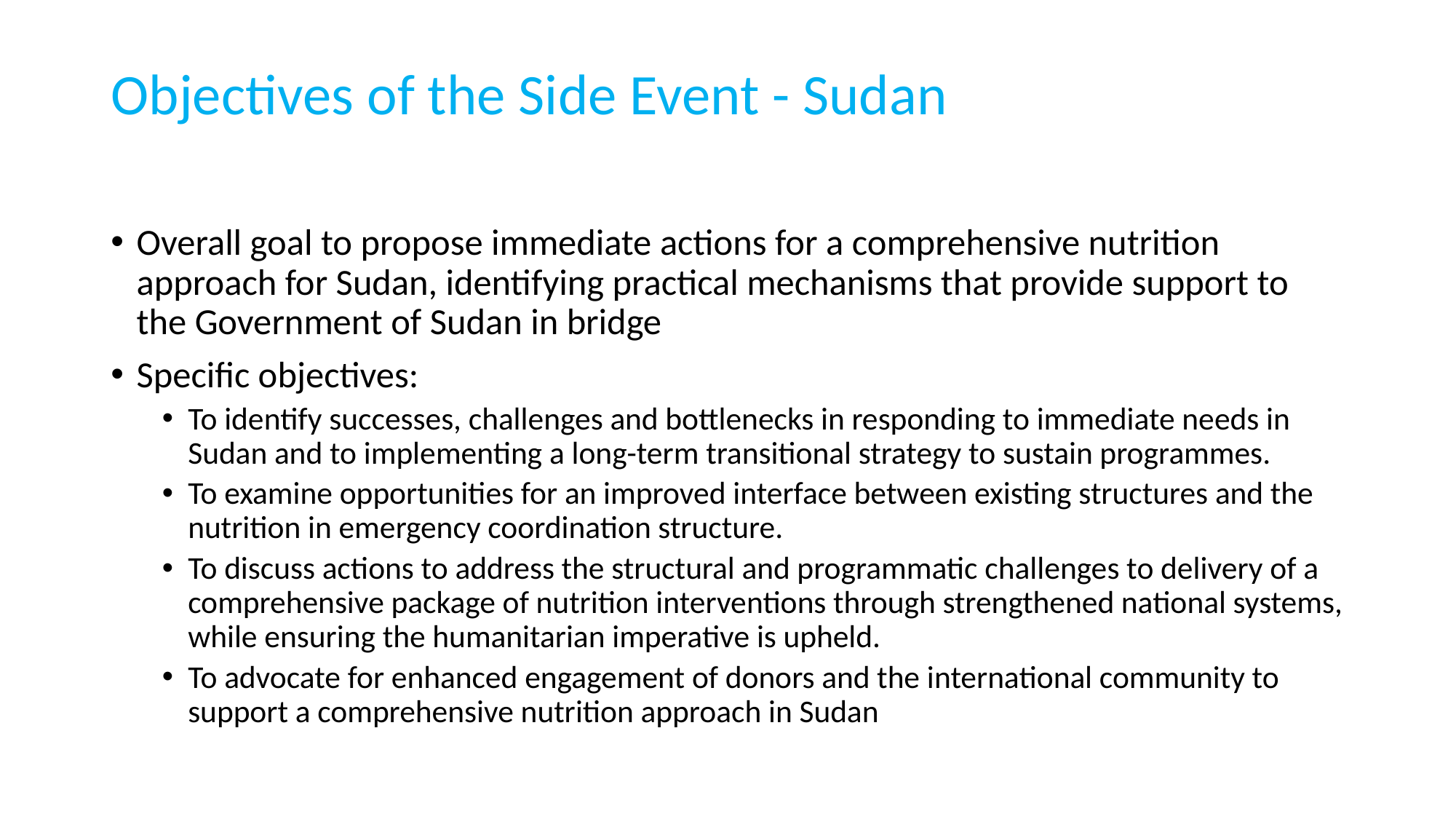

# Objectives of the Side Event - Sudan
Overall goal to propose immediate actions for a comprehensive nutrition approach for Sudan, identifying practical mechanisms that provide support to the Government of Sudan in bridge
Specific objectives:
To identify successes, challenges and bottlenecks in responding to immediate needs in Sudan and to implementing a long-term transitional strategy to sustain programmes.
To examine opportunities for an improved interface between existing structures and the nutrition in emergency coordination structure.
To discuss actions to address the structural and programmatic challenges to delivery of a comprehensive package of nutrition interventions through strengthened national systems, while ensuring the humanitarian imperative is upheld.
To advocate for enhanced engagement of donors and the international community to support a comprehensive nutrition approach in Sudan